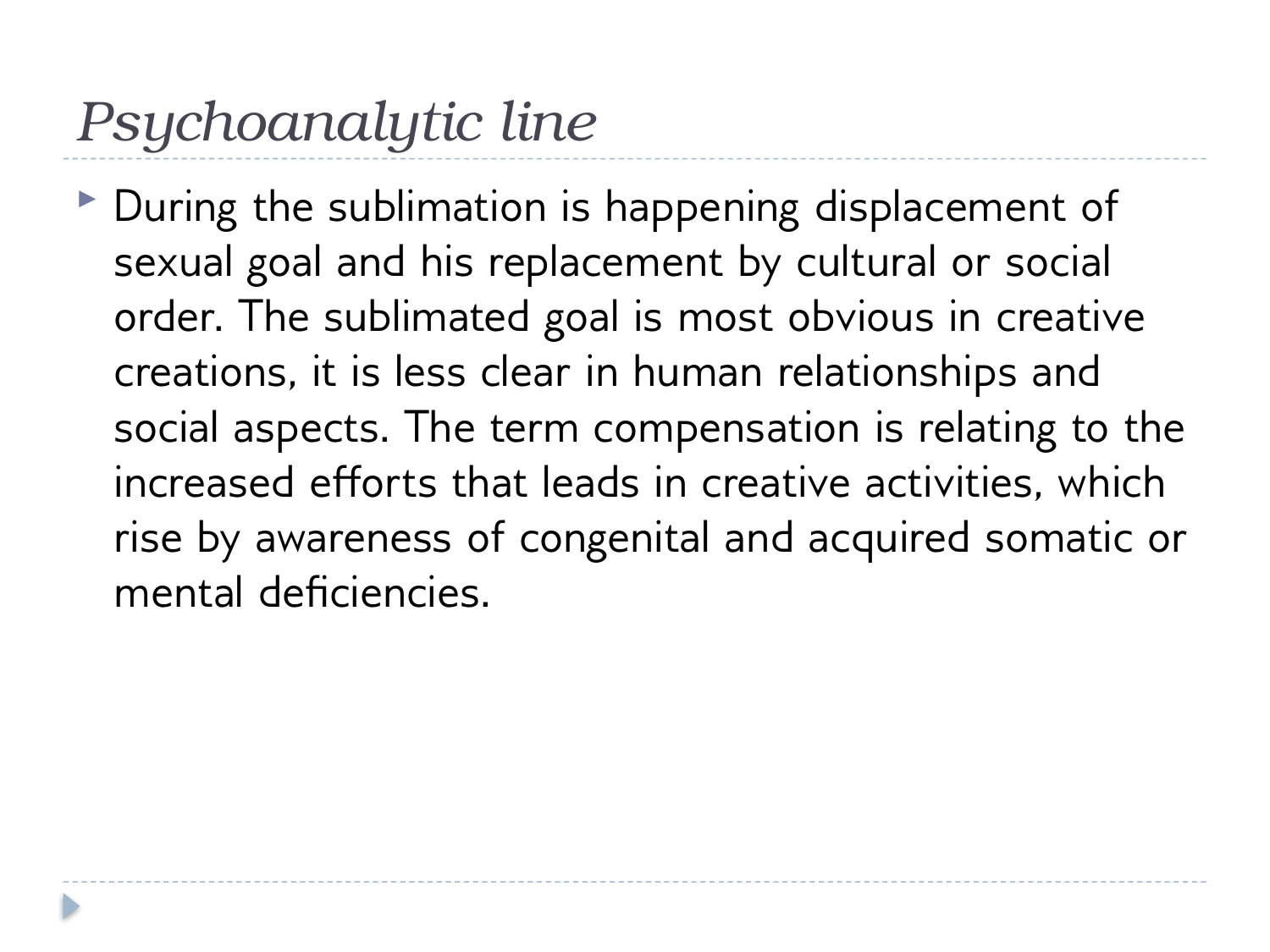

# Psychoanalytic line
During the sublimation is happening displacement of sexual goal and his replacement by cultural or social order. The sublimated goal is most obvious in creative creations, it is less clear in human relationships and social aspects. The term compensation is relating to the increased efforts that leads in creative activities, which rise by awareness of congenital and acquired somatic or mental deficiencies.